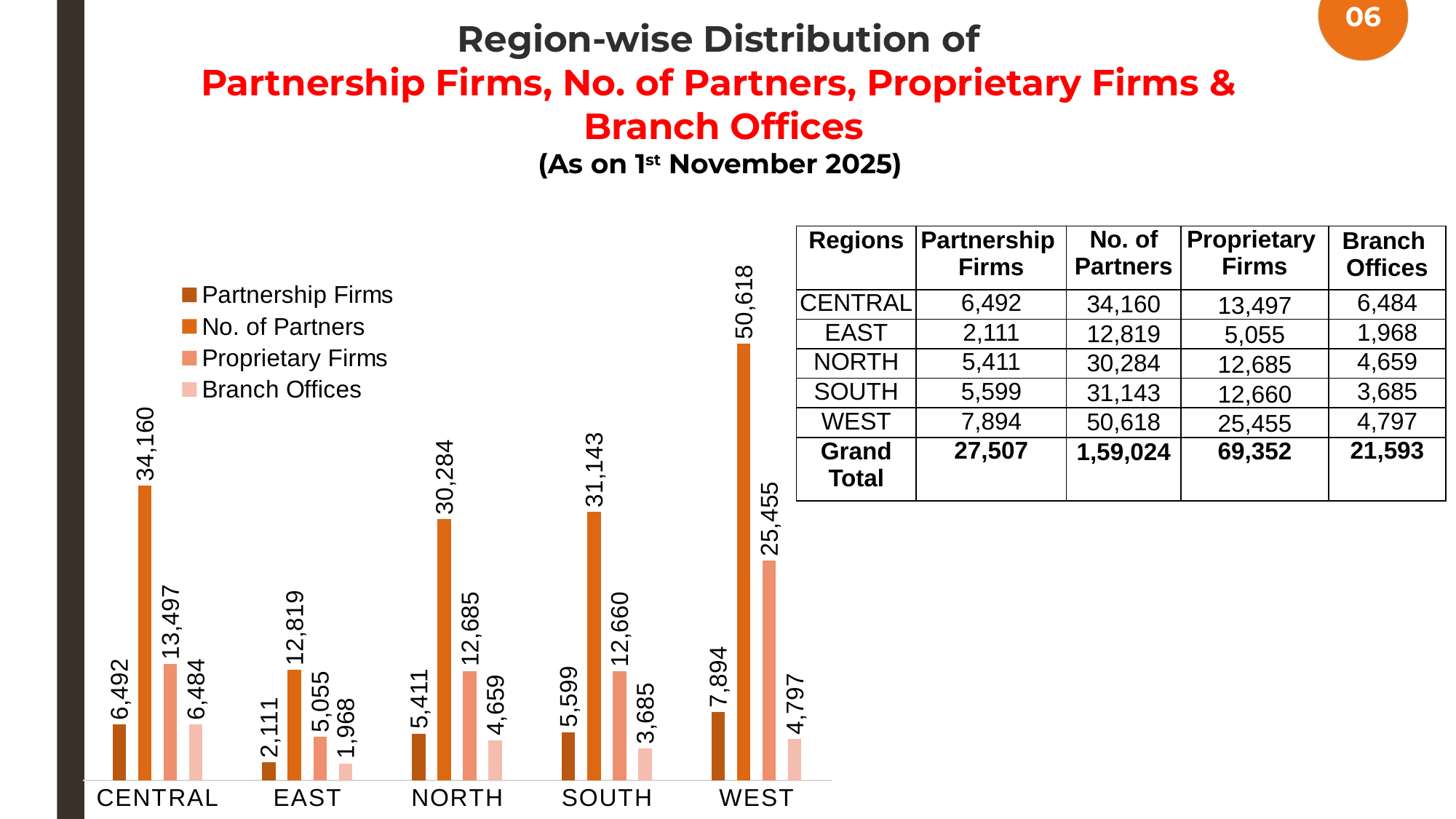

06
Region-wise Distribution of
Partnership Firms, No. of Partners, Proprietary Firms &
Branch Offices
(As on 1st November 2025)

### Chart

| Category | Partnership Firms | No. of Partners | Proprietary Firms | Branch Offices |
|---|---|---|---|---|
| CENTRAL | 6492.0 | 34160.0 | 13497.0 | 6484.0 |
| EAST | 2111.0 | 12819.0 | 5055.0 | 1968.0 |
| NORTH | 5411.0 | 30284.0 | 12685.0 | 4659.0 |
| SOUTH | 5599.0 | 31143.0 | 12660.0 | 3685.0 |
| WEST | 7894.0 | 50618.0 | 25455.0 | 4797.0 |
| Regions | Partnership Firms | No. of Partners | Proprietary Firms | Branch  Offices |
| --- | --- | --- | --- | --- |
| CENTRAL | 6,492 | 34,160 | 13,497 | 6,484 |
| EAST | 2,111 | 12,819 | 5,055 | 1,968 |
| NORTH | 5,411 | 30,284 | 12,685 | 4,659 |
| SOUTH | 5,599 | 31,143 | 12,660 | 3,685 |
| WEST | 7,894 | 50,618 | 25,455 | 4,797 |
| Grand Total | 27,507 | 1,59,024 | 69,352 | 21,593 |